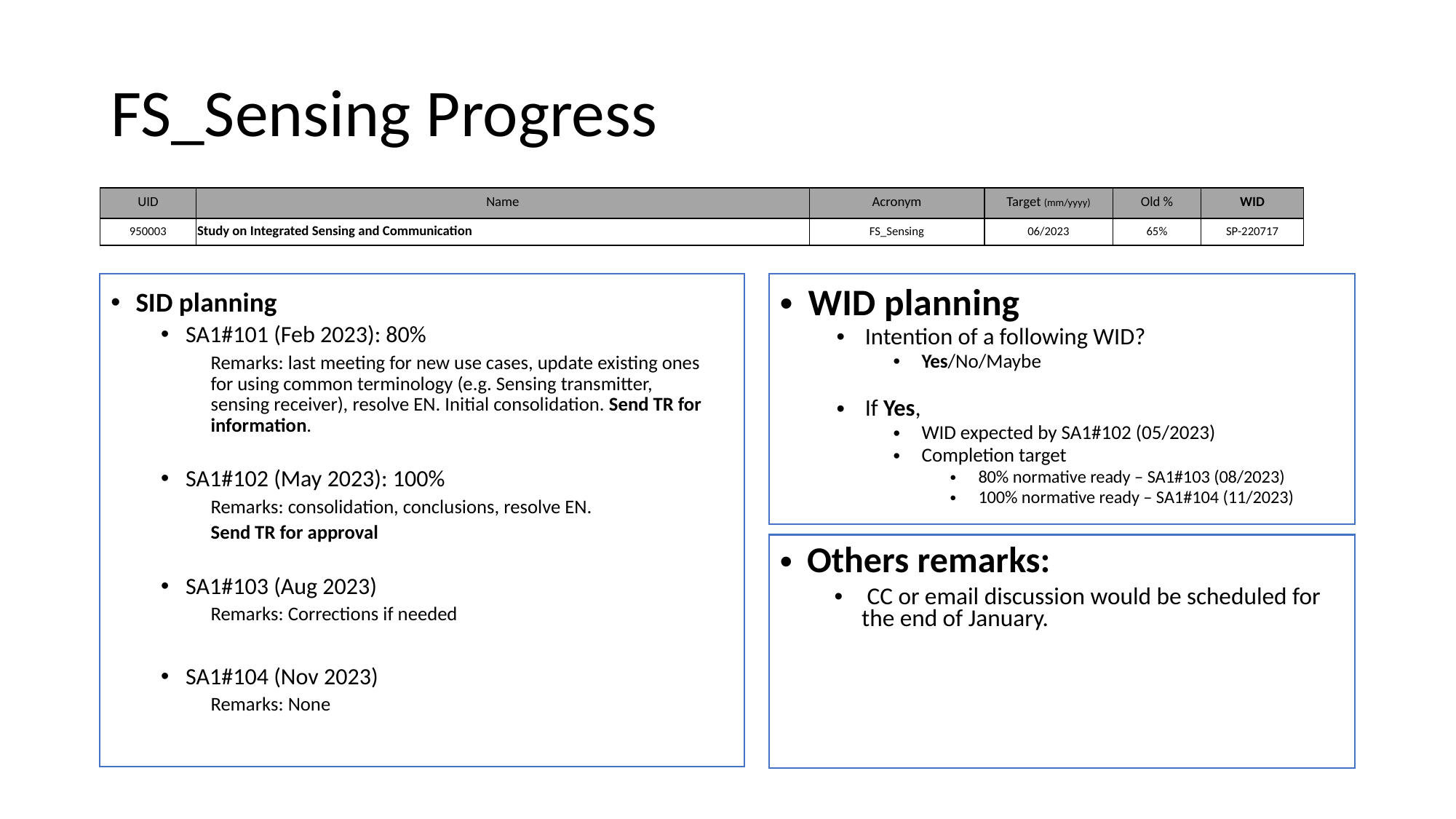

# FS_Sensing Progress
| UID | Name | Acronym | Target (mm/yyyy) | Old % | WID |
| --- | --- | --- | --- | --- | --- |
| 950003 | Study on Integrated Sensing and Communication | FS\_Sensing | 06/2023 | 65% | SP-220717 |

SID planning
SA1#101 (Feb 2023): 80%
Remarks: last meeting for new use cases, update existing ones for using common terminology (e.g. Sensing transmitter, sensing receiver), resolve EN. Initial consolidation. Send TR for information.

SA1#102 (May 2023): 100%
Remarks: consolidation, conclusions, resolve EN.
Send TR for approval

SA1#103 (Aug 2023)
Remarks: Corrections if needed

SA1#104 (Nov 2023)
Remarks: None

WID planning
Intention of a following WID?
Yes/No/Maybe

If Yes,
WID expected by SA1#102 (05/2023)
Completion target
80% normative ready – SA1#103 (08/2023)
100% normative ready – SA1#104 (11/2023)

Others remarks:
 CC or email discussion would be scheduled for the end of January.